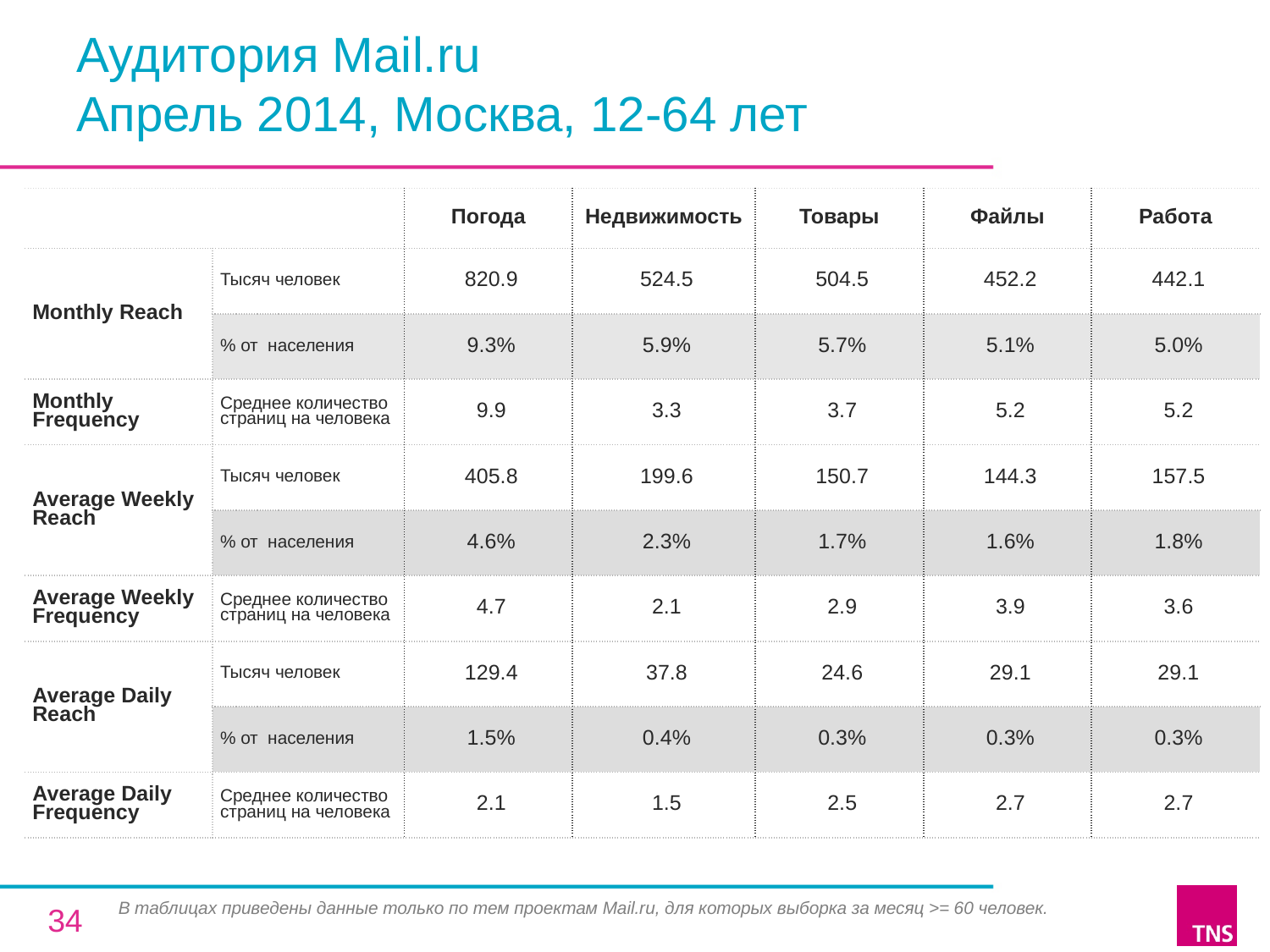

# Аудитория Mail.ru Апрель 2014, Москва, 12-64 лет
|  |  | Погода | Недвижимость | Товары | Файлы | Работа |
| --- | --- | --- | --- | --- | --- | --- |
| Monthly Reach | Тысяч человек | 820.9 | 524.5 | 504.5 | 452.2 | 442.1 |
|  | % от населения | 9.3% | 5.9% | 5.7% | 5.1% | 5.0% |
| Monthly Frequency | Среднее количество страниц на человека | 9.9 | 3.3 | 3.7 | 5.2 | 5.2 |
| Average Weekly Reach | Тысяч человек | 405.8 | 199.6 | 150.7 | 144.3 | 157.5 |
|  | % от населения | 4.6% | 2.3% | 1.7% | 1.6% | 1.8% |
| Average Weekly Frequency | Среднее количество страниц на человека | 4.7 | 2.1 | 2.9 | 3.9 | 3.6 |
| Average Daily Reach | Тысяч человек | 129.4 | 37.8 | 24.6 | 29.1 | 29.1 |
|  | % от населения | 1.5% | 0.4% | 0.3% | 0.3% | 0.3% |
| Average Daily Frequency | Среднее количество страниц на человека | 2.1 | 1.5 | 2.5 | 2.7 | 2.7 |
В таблицах приведены данные только по тем проектам Mail.ru, для которых выборка за месяц >= 60 человек.
34